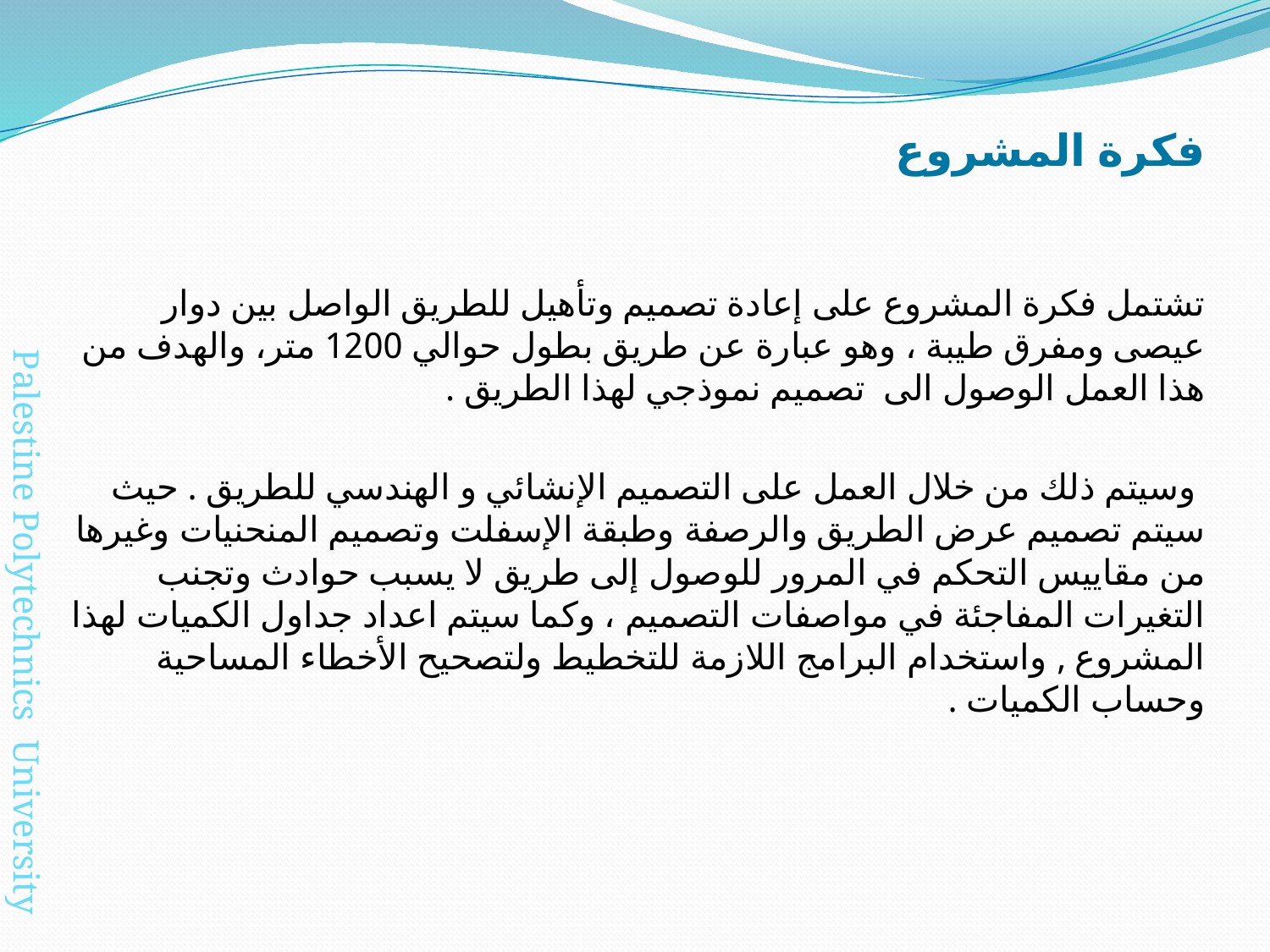

فكرة المشروع

تشتمل فكرة المشروع على إعادة تصميم وتأهيل للطريق الواصل بين دوار عيصى ومفرق طيبة ، وهو عبارة عن طريق بطول حوالي 1200 متر، والهدف من هذا العمل الوصول الى  تصميم نموذجي لهذا الطريق .

 وسيتم ذلك من خلال العمل على التصميم الإنشائي و الهندسي للطريق . حيث سيتم تصميم عرض الطريق والرصفة وطبقة الإسفلت وتصميم المنحنيات وغيرها من مقاييس التحكم في المرور للوصول إلى طريق لا يسبب حوادث وتجنب التغيرات المفاجئة في مواصفات التصميم ، وكما سيتم اعداد جداول الكميات لهذا المشروع , واستخدام البرامج اللازمة للتخطيط ولتصحيح الأخطاء المساحية وحساب الكميات .
Palestine Polytechnics  University